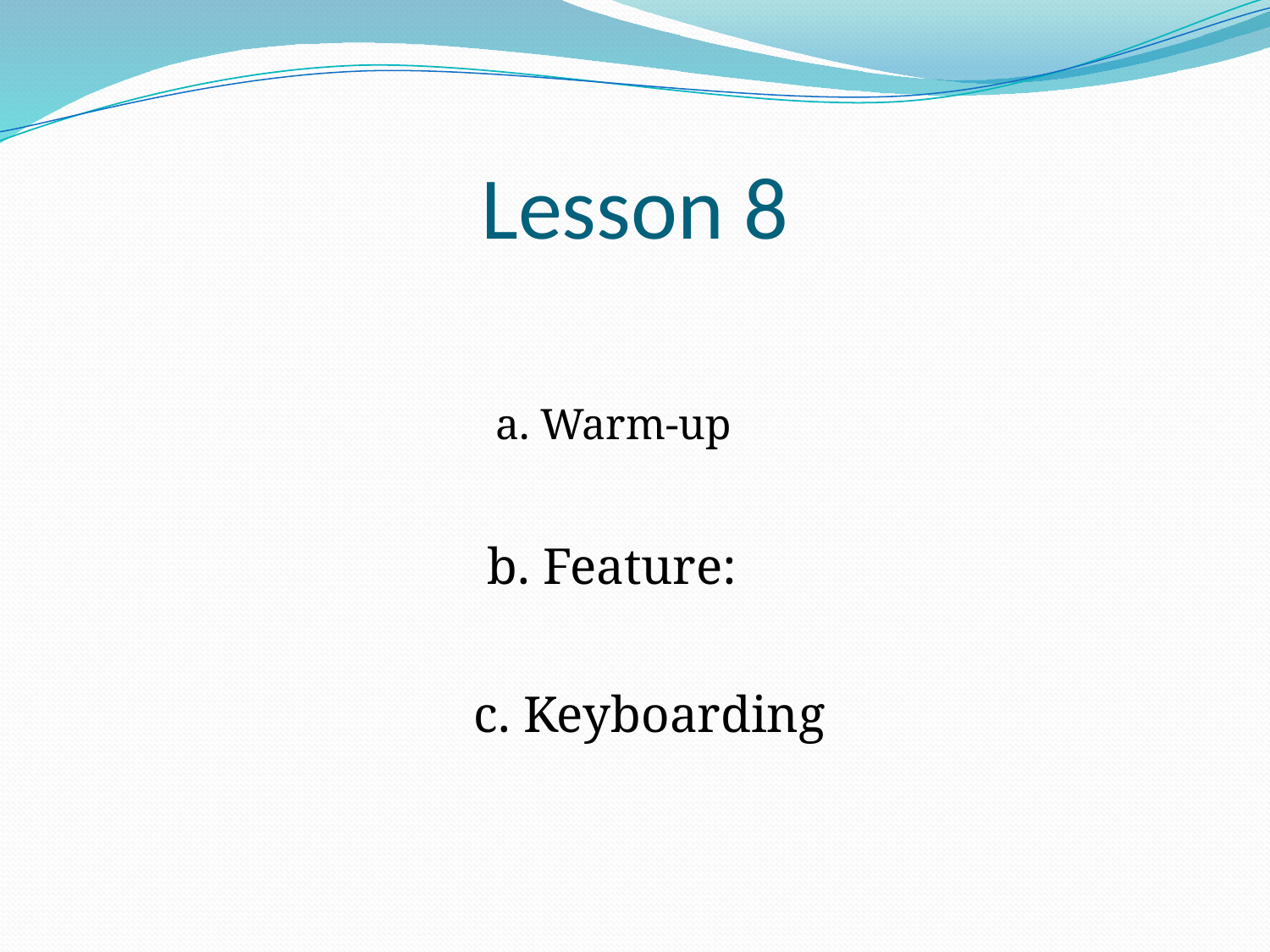

# Lesson 8
a. Warm-up
b. Feature:
c. Keyboarding